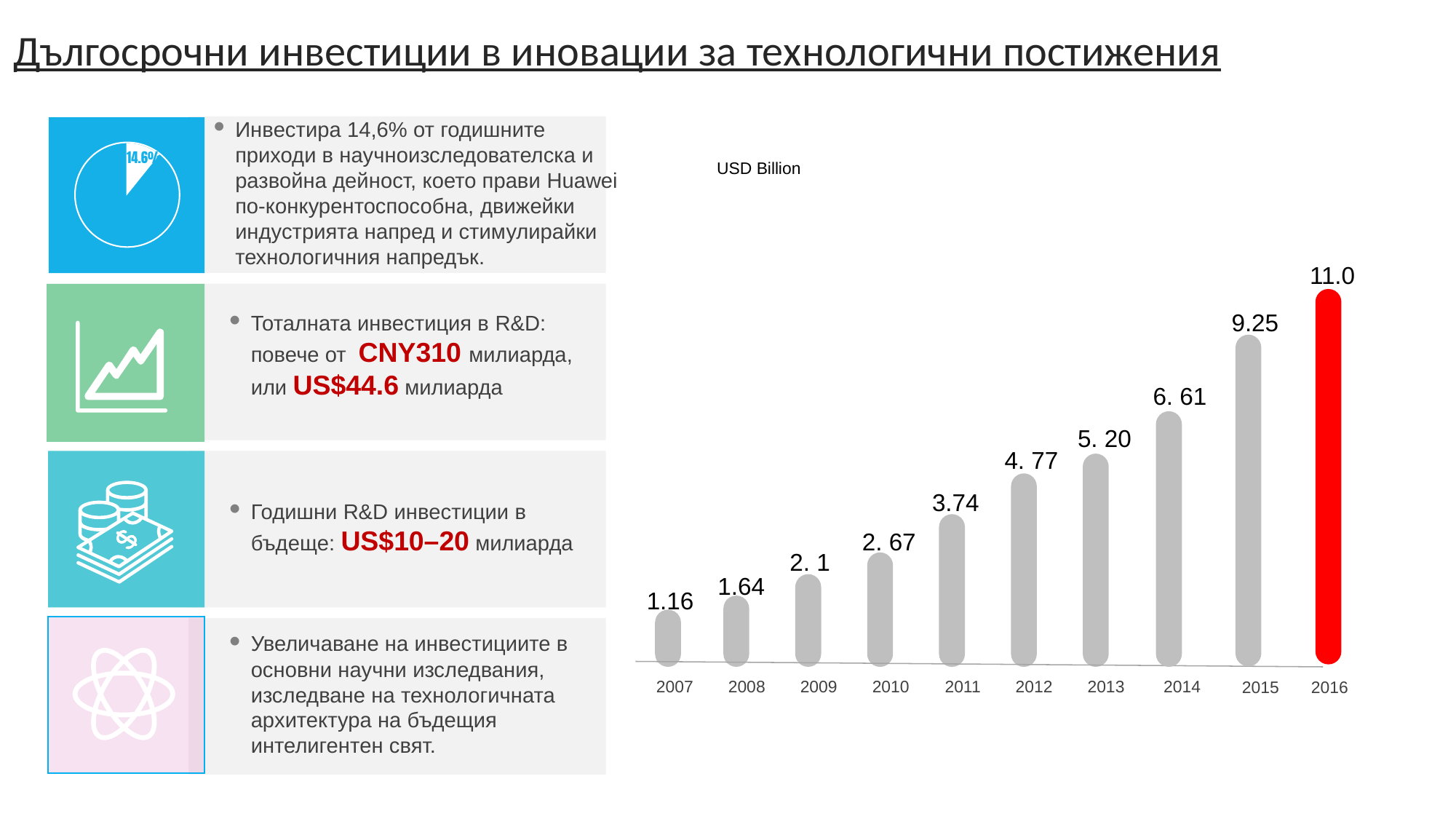

Дългосрочни инвестиции в иновации за технологични постижения

Инвестира 14,6% от годишните приходи в научноизследователска и развойна дейност, което прави Huawei по-конкурентоспособна, движейки индустрията напред и стимулирайки технологичния напредък.

10%

14.6%
USD Billion
11.0

9.25
Тоталната инвестиция в R&D: повече от  CNY310 милиарда, или US$44.6 милиарда

6. 61

5. 20
4. 77

3.74
Годишни R&D инвестиции в бъдеще: US$10–20 милиарда

2. 67
2. 1

1.64

1.16

Увеличаване на инвестициите в основни научни изследвания, изследване на технологичната архитектура на бъдещия интелигентен свят.

2007
2008
2009
2010
2011
2012
2013
2014
2015
2016